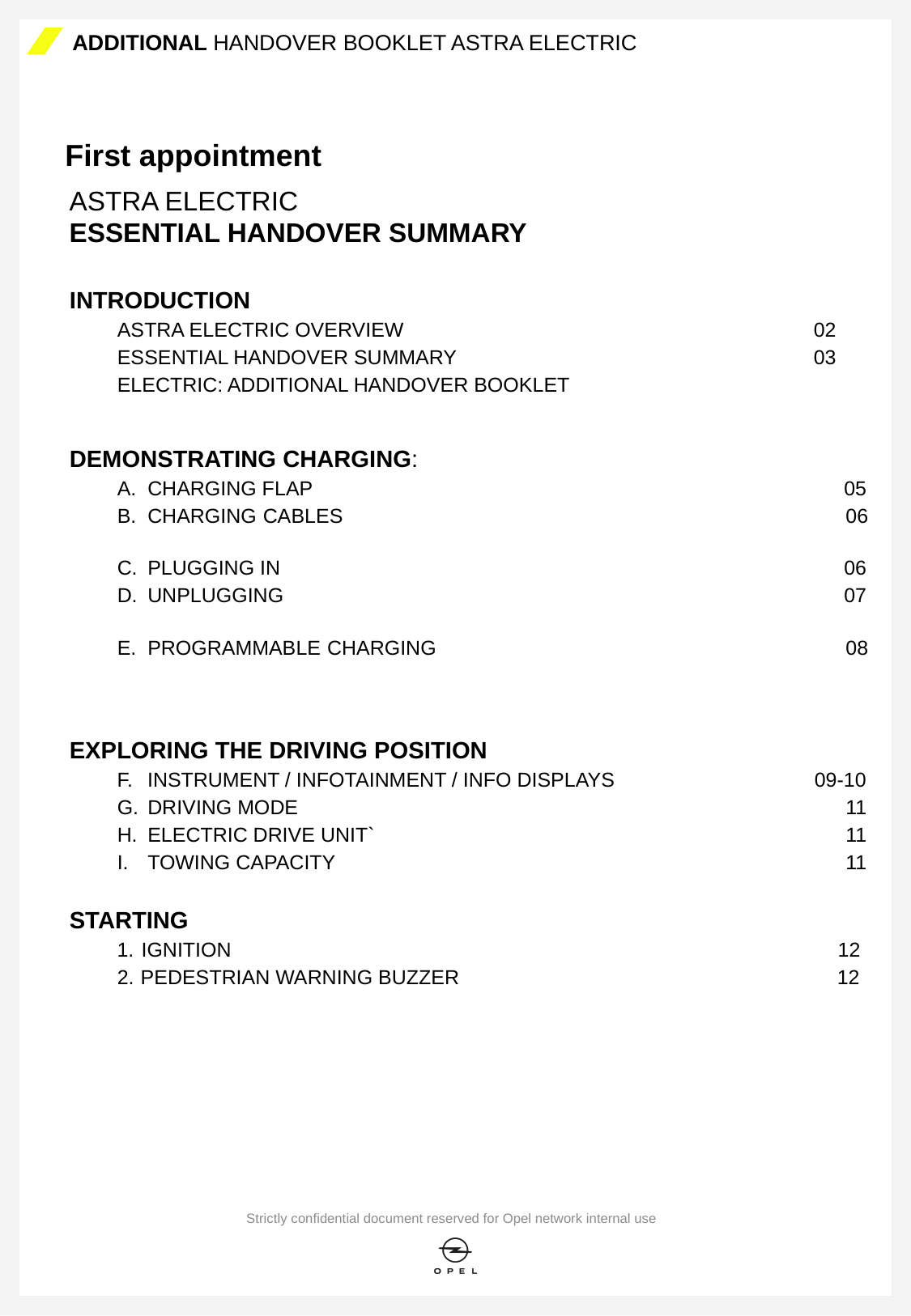

ADDITIONAL HANDOVER BOOKLET ASTRA ELECTRIC

First appointment

ASTRA ELECTRIC
ESSENTIAL HANDOVER SUMMARY
INTRODUCTION
ASTRA ELECTRIC OVERVIEW	02
ESSENTIAL HANDOVER SUMMARY	03
ELECTRIC: ADDITIONAL HANDOVER BOOKLET

DEMONSTRATING CHARGING:
CHARGING FLAP	05
CHARGING CABLES 	06
PLUGGING IN	06
UNPLUGGING	07
PROGRAMMABLE CHARGING 	08
EXPLORING THE DRIVING POSITION
INSTRUMENT / INFOTAINMENT / INFO DISPLAYS	09-10
DRIVING MODE	11
ELECTRIC DRIVE UNIT`	11
TOWING CAPACITY	11

STARTING
IGNITION	12
PEDESTRIAN WARNING BUZZER	12
Strictly confidential document reserved for Opel network internal use